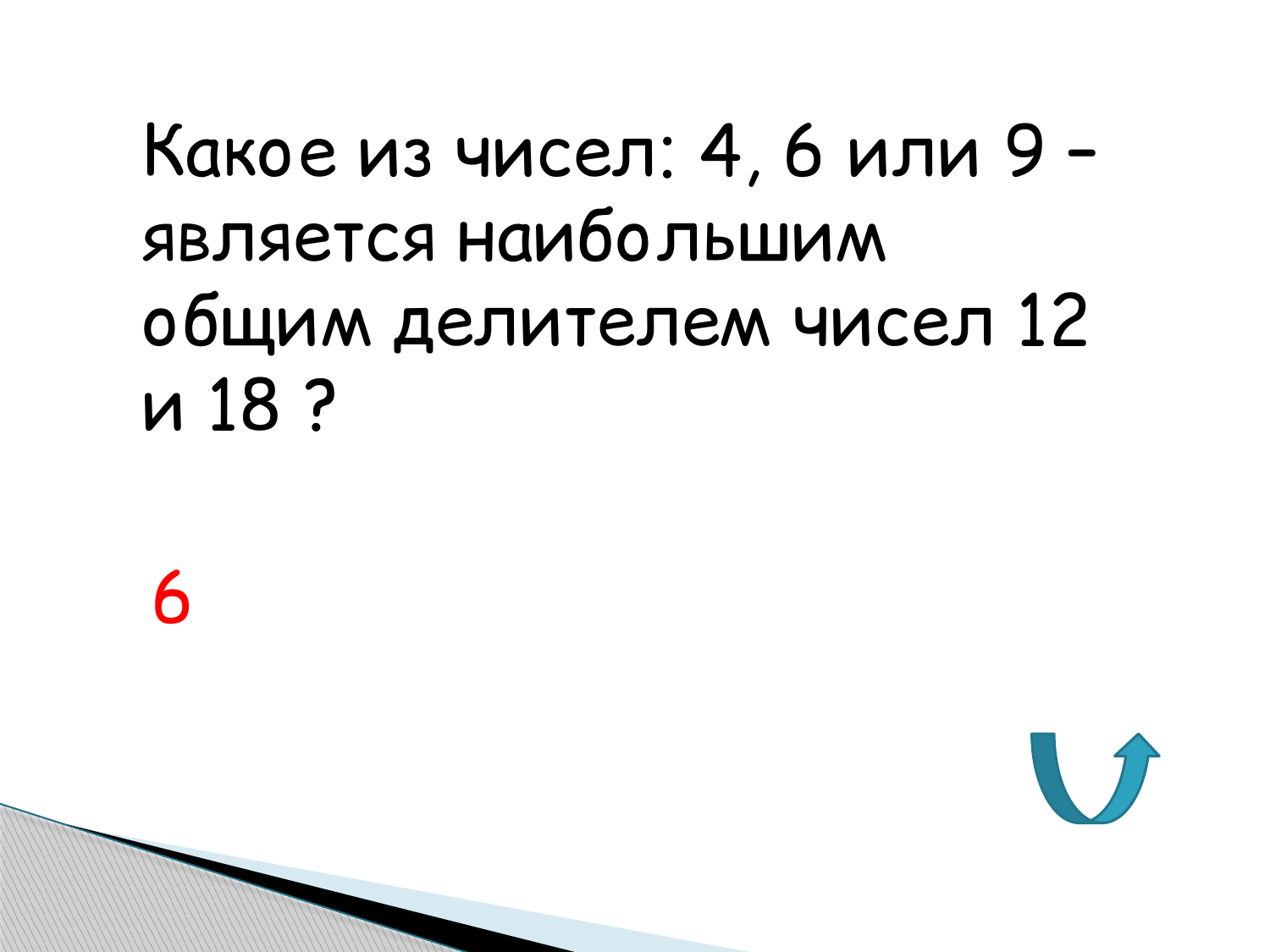

Какое из чисел: 4, 6 или 9 – является наибольшим общим делителем чисел 12 и 18 ?
6